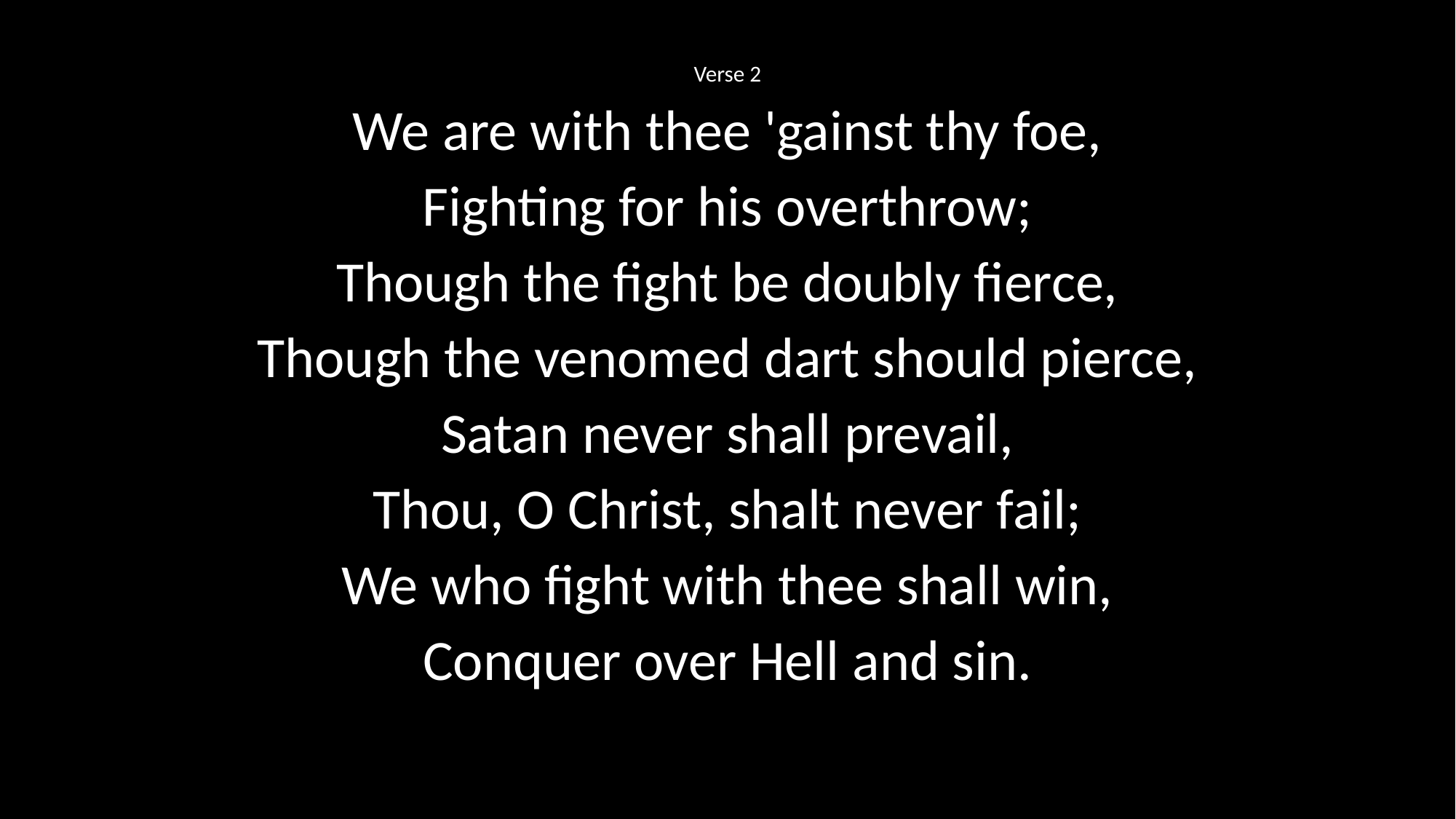

Verse 2
We are with thee 'gainst thy foe,
Fighting for his overthrow;
Though the fight be doubly fierce,
Though the venomed dart should pierce,
Satan never shall prevail,
Thou, O Christ, shalt never fail;
We who fight with thee shall win,
Conquer over Hell and sin.